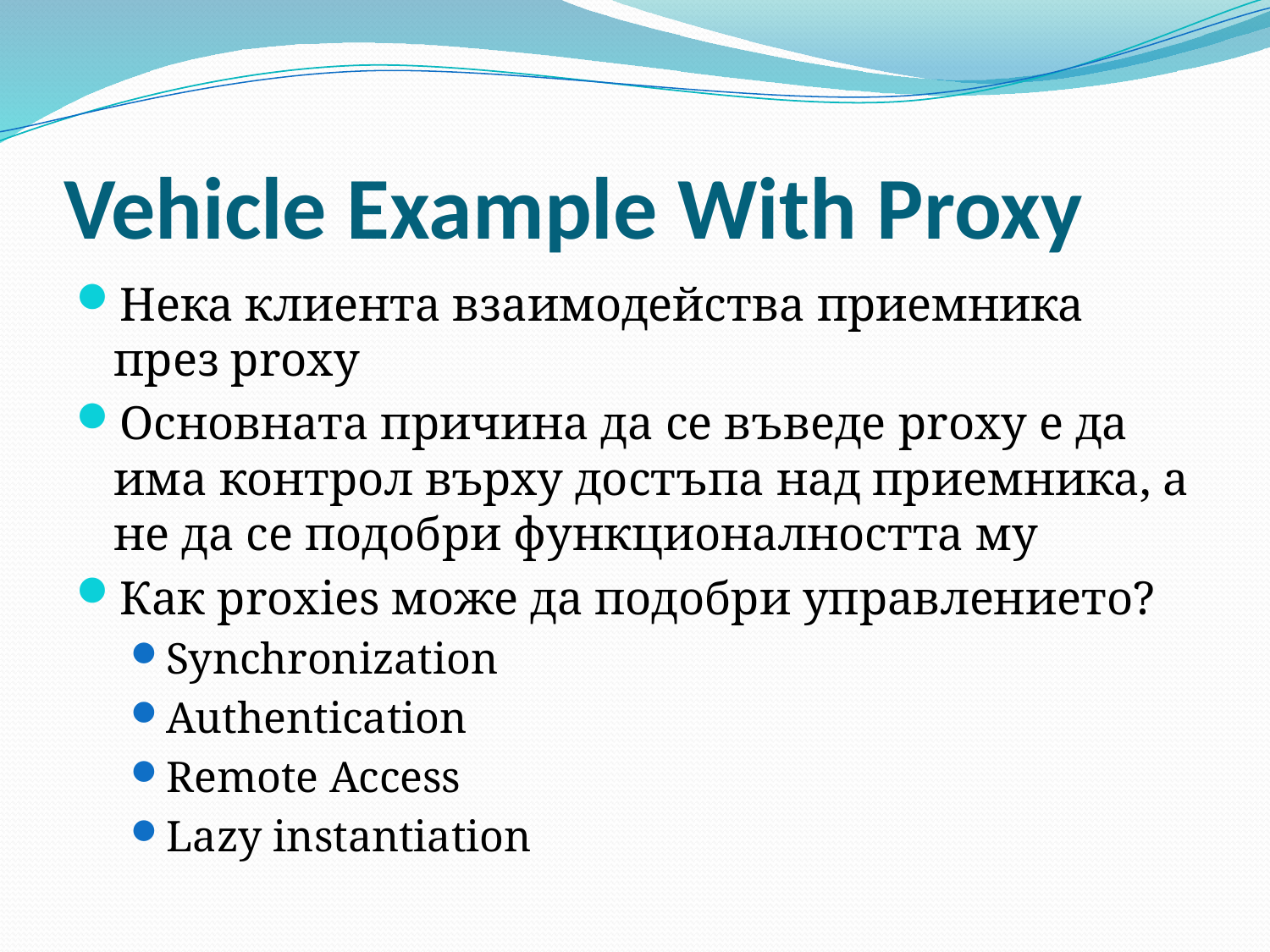

# Vehicle Example With Proxy
Нека клиента взаимодейства приемника през proxy
Основната причина да се въведе proxy е да има контрол върху достъпа над приемника, а не да се подобри функционалността му
Как proxies може да подобри управлението?
Synchronization
Authentication
Remote Access
Lazy instantiation